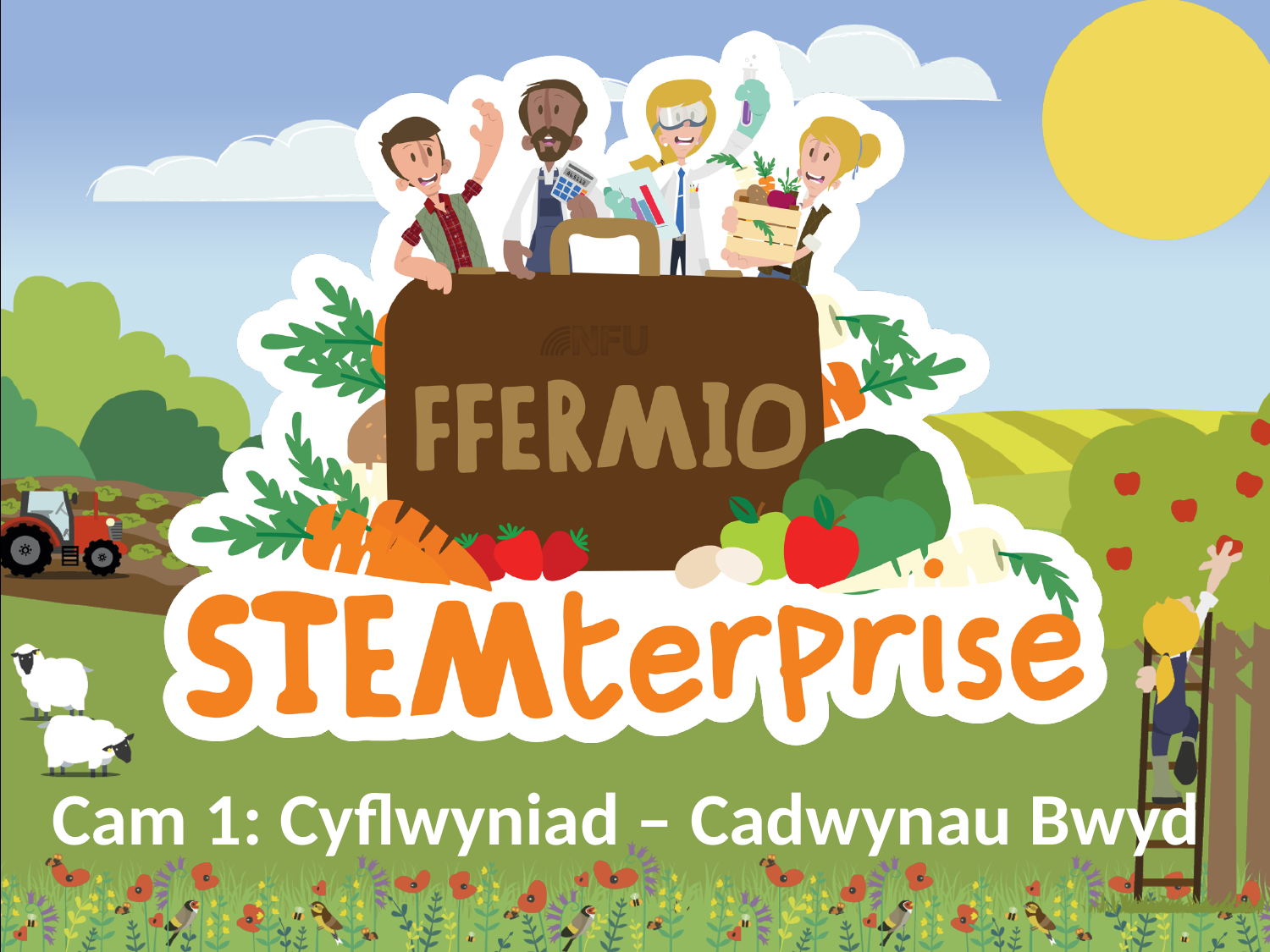

# Cam 1: Cyflwyniad – Cadwynau Bwyd